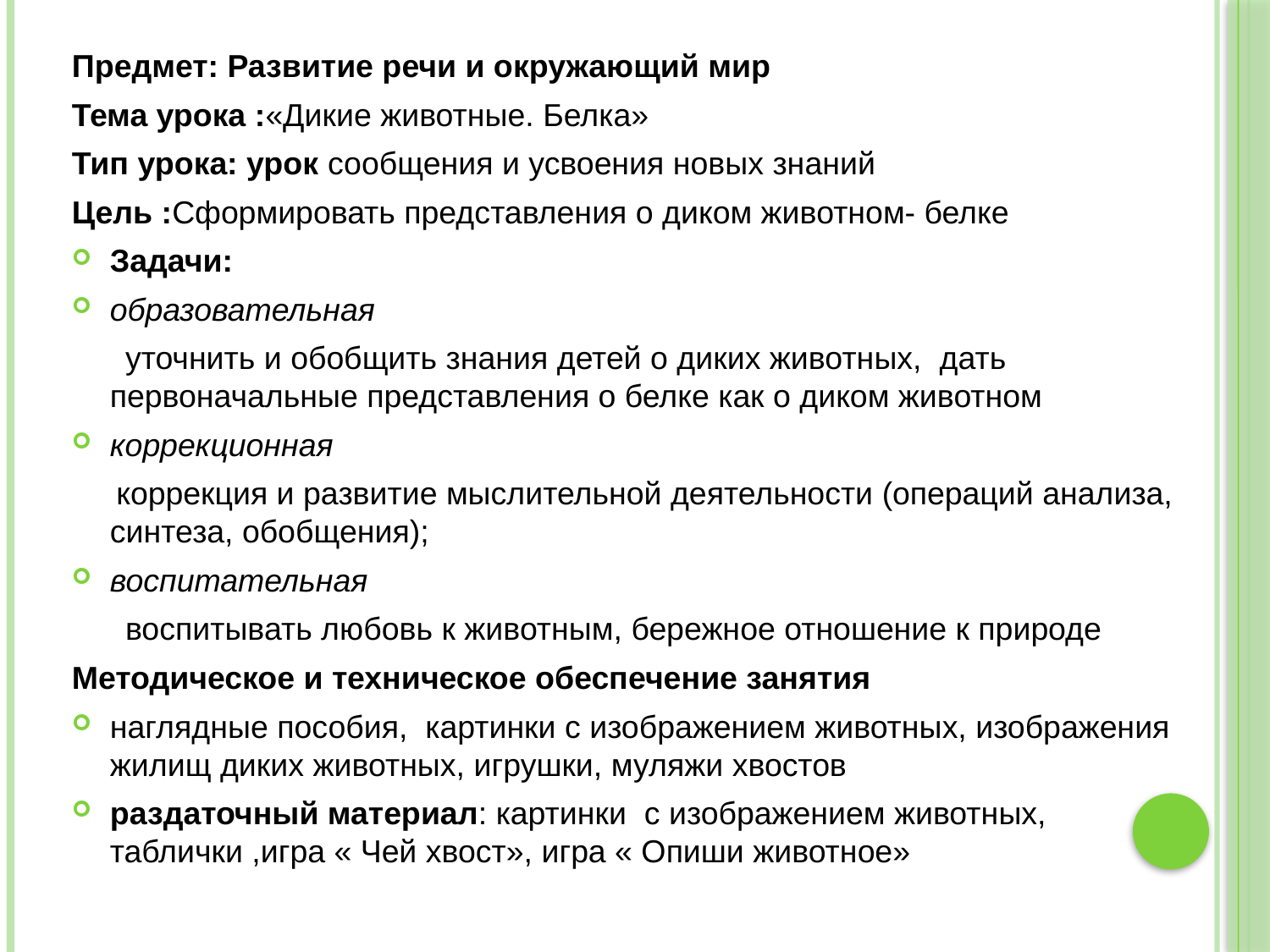

Предмет: Развитие речи и окружающий мир
Тема урока :«Дикие животные. Белка»
Тип урока: урок сообщения и усвоения новых знаний
Цель :Сформировать представления о диком животном- белке
Задачи:
образовательная
      уточнить и обобщить знания детей о диких животных,  дать первоначальные представления о белке как о диком животном
коррекционная
     коррекция и развитие мыслительной деятельности (операций анализа, синтеза, обобщения);
воспитательная
      воспитывать любовь к животным, бережное отношение к природе
Методическое и техническое обеспечение занятия
наглядные пособия,  картинки с изображением животных, изображения жилищ диких животных, игрушки, муляжи хвостов
раздаточный материал: картинки  с изображением животных, таблички ,игра « Чей хвост», игра « Опиши животное»